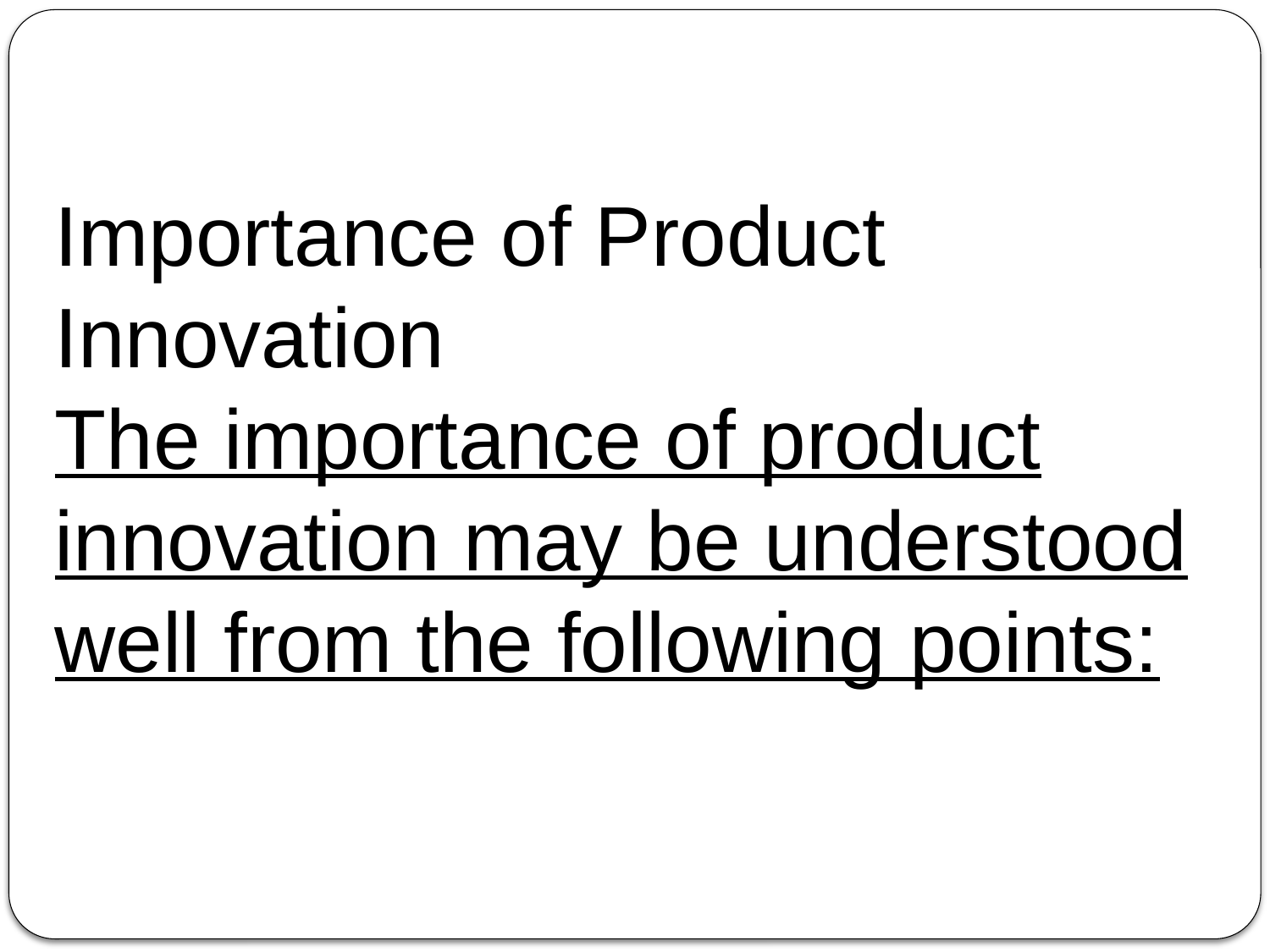

Importance of Product Innovation
The importance of product innovation may be understood well from the following points: